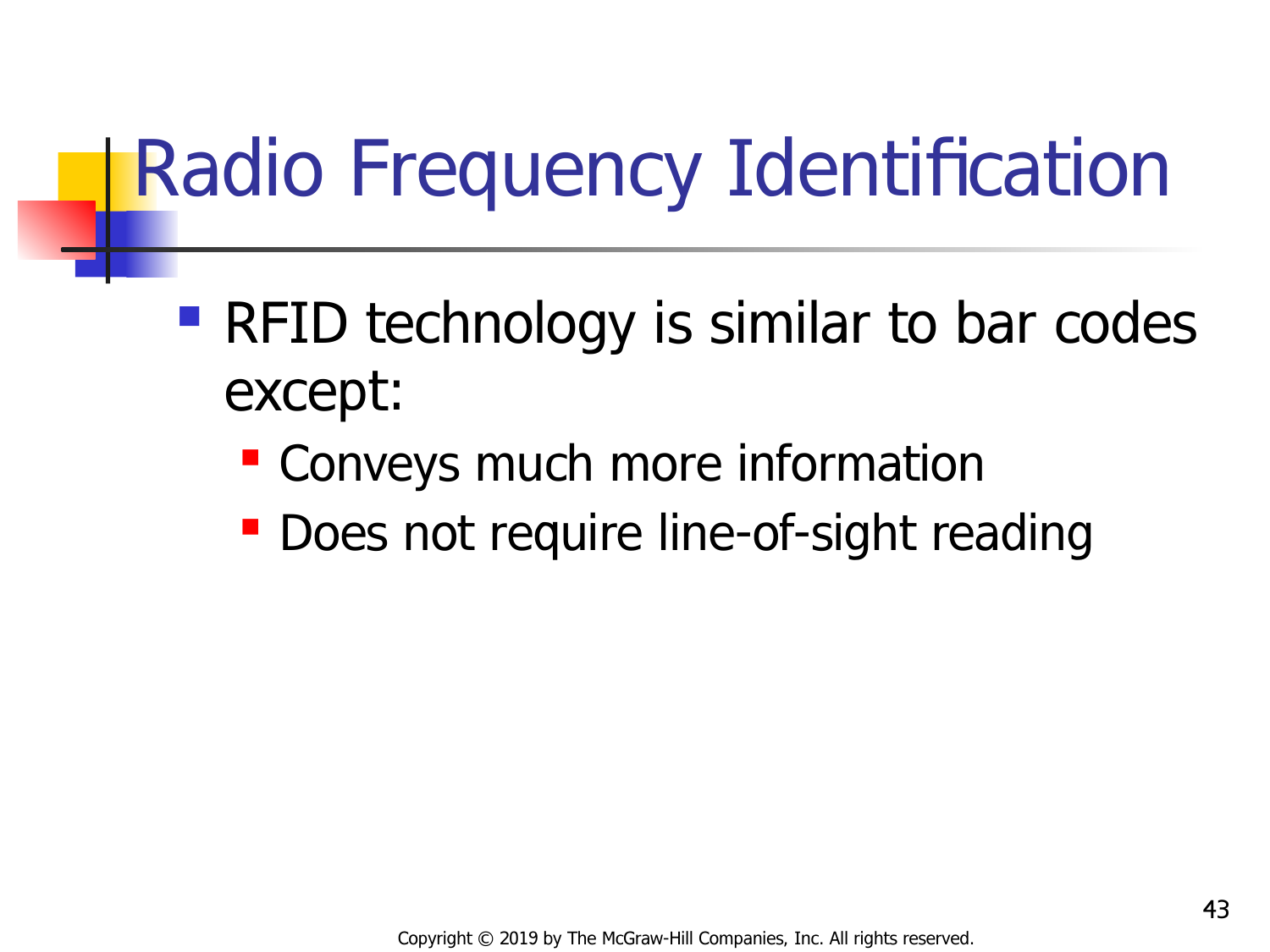

# Radio Frequency Identification
RFID technology is similar to bar codes except:
Conveys much more information
Does not require line-of-sight reading
43
Copyright © 2019 by The McGraw-Hill Companies, Inc. All rights reserved.